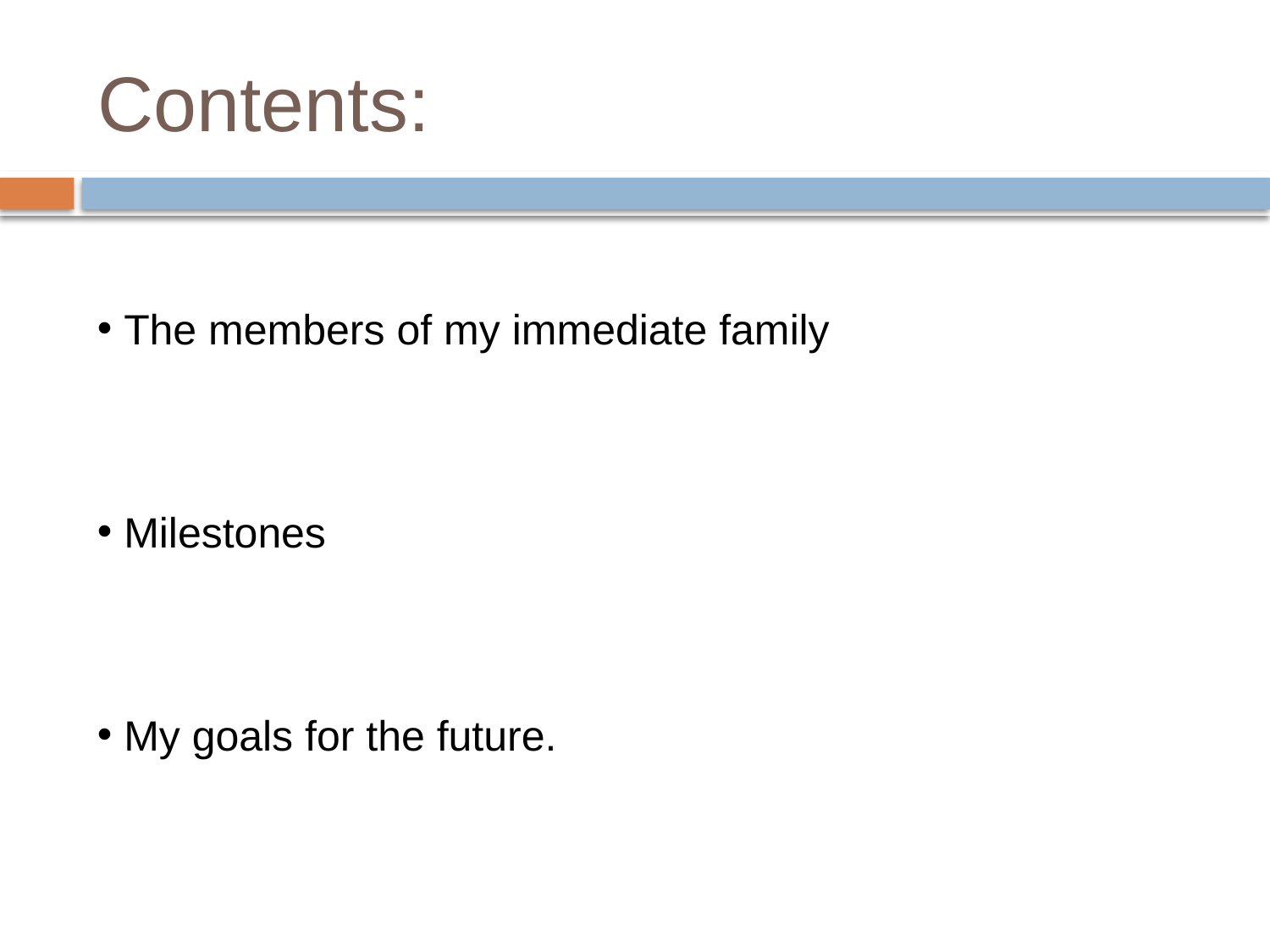

# Contents:
 The members of my immediate family

 Milestones

 My goals for the future.